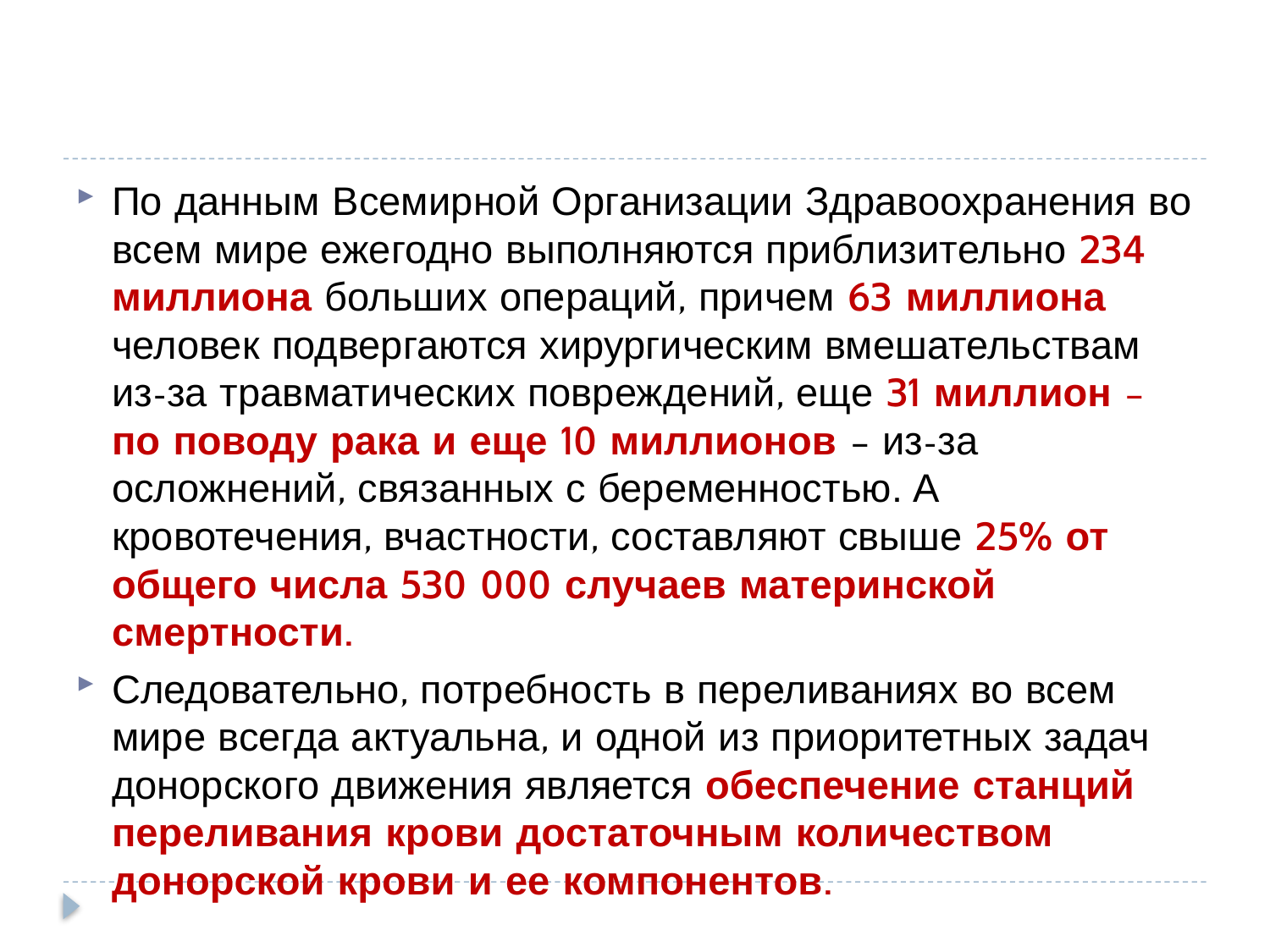

#
По данным Всемирной Организации Здравоохранения во всем мире ежегодно выполняются приблизительно 234 миллиона больших операций, причем 63 миллиона человек подвергаются хирургическим вмешательствам из-за травматических повреждений, еще 31 миллион – по поводу рака и еще 10 миллионов – из-за осложнений, связанных с беременностью. А кровотечения, вчастности, составляют свыше 25% от общего числа 530 000 случаев материнской смертности.
Следовательно, потребность в переливаниях во всем мире всегда актуальна, и одной из приоритетных задач донорского движения является обеспечение станций переливания крови достаточным количеством донорской крови и ее компонентов.